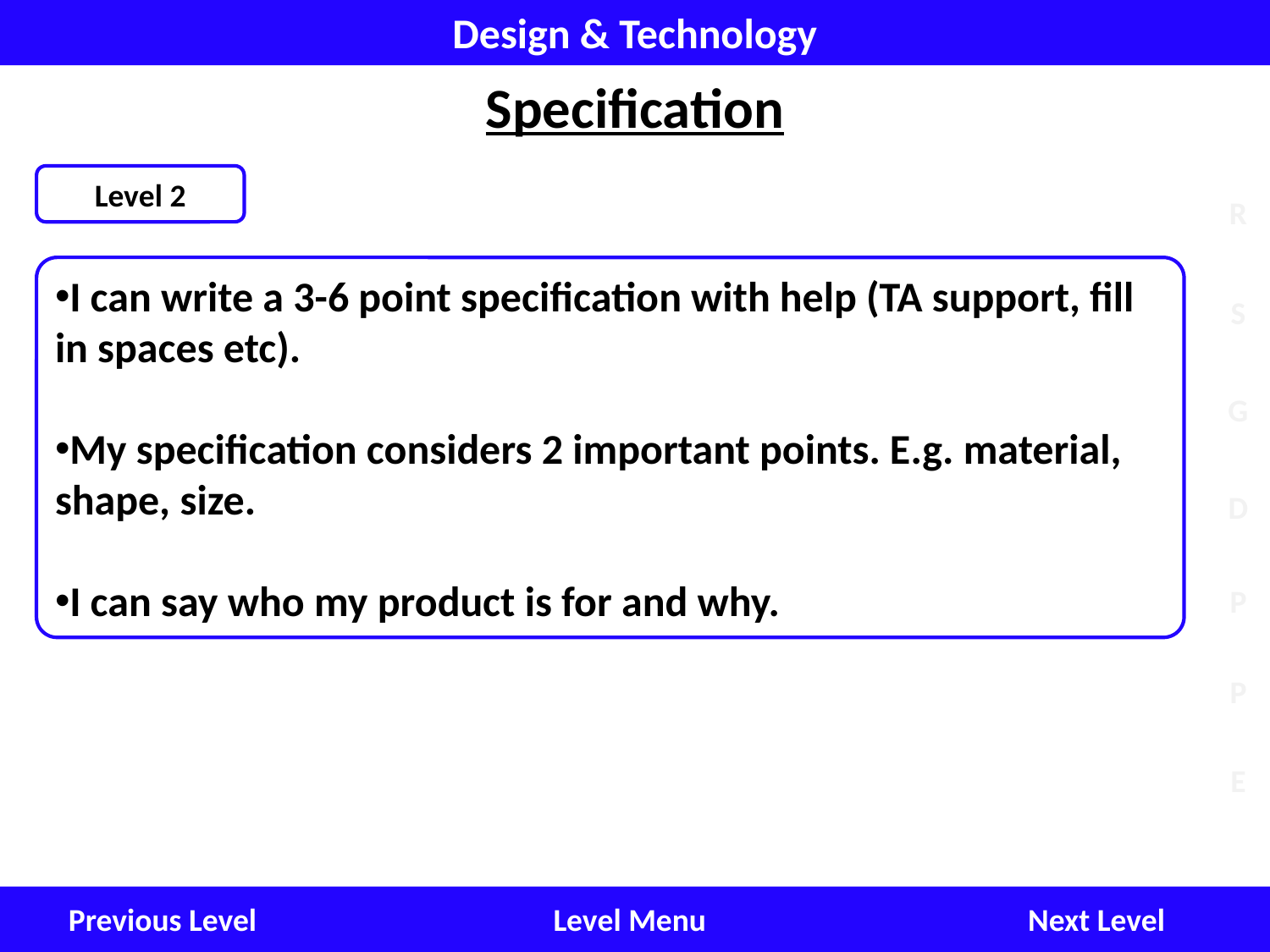

Design & Technology
Specification
Level 2
I can write a 3-6 point specification with help (TA support, fill in spaces etc).

My specification considers 2 important points. E.g. material, shape, size.

I can say who my product is for and why.

Next Level
Level Menu
Previous Level